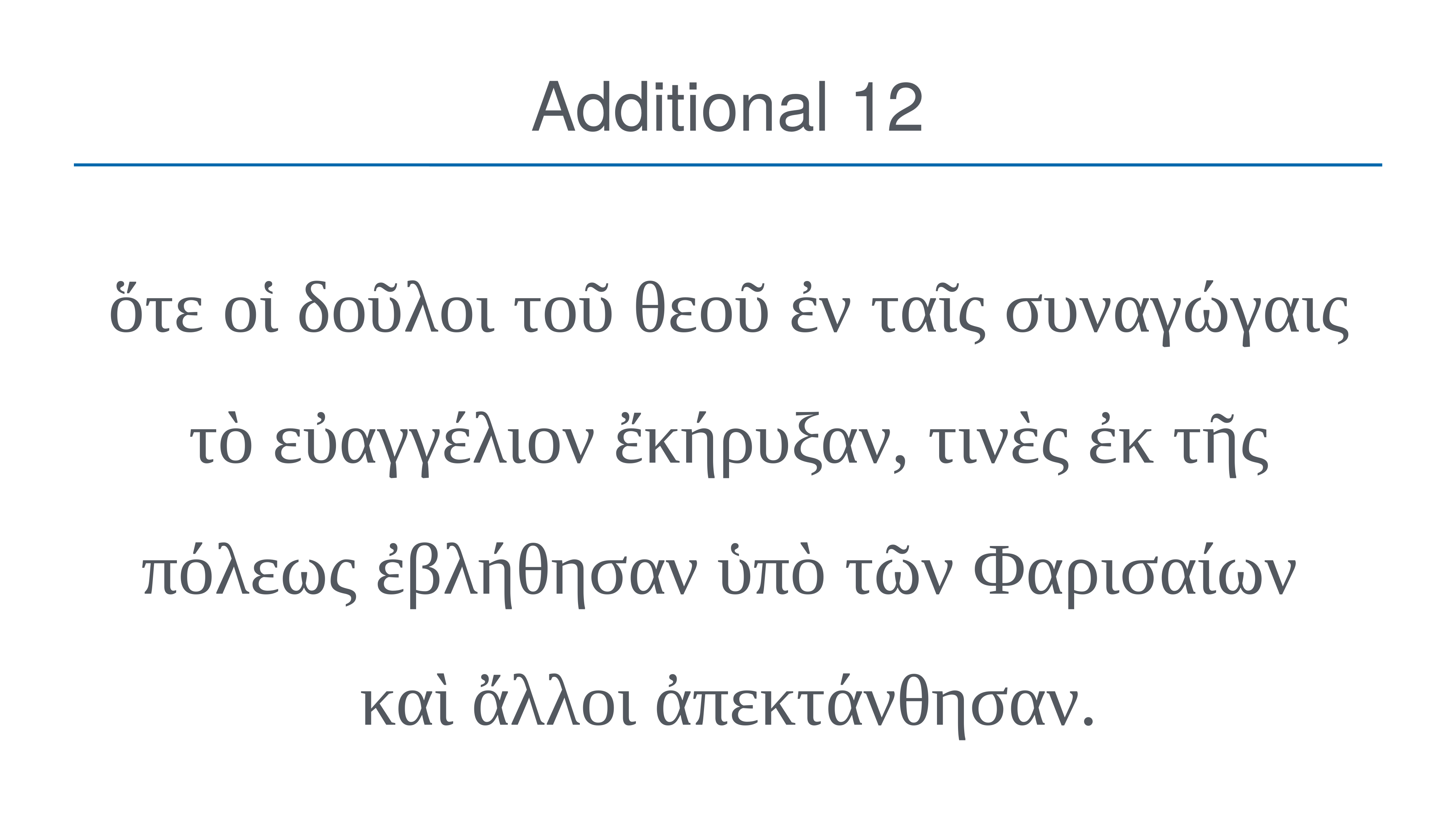

# Additional 12
ὅτε οἱ δοῦλοι τοῦ θεοῦ ἐν ταῖς συναγώγαις τὸ εὐαγγέλιον ἔκήρυξαν, τινὲς ἐκ τῆς πόλεως ἐβλήθησαν ὑπὸ τῶν Φαρισαίων
καὶ ἄλλοι ἀπεκτάνθησαν.